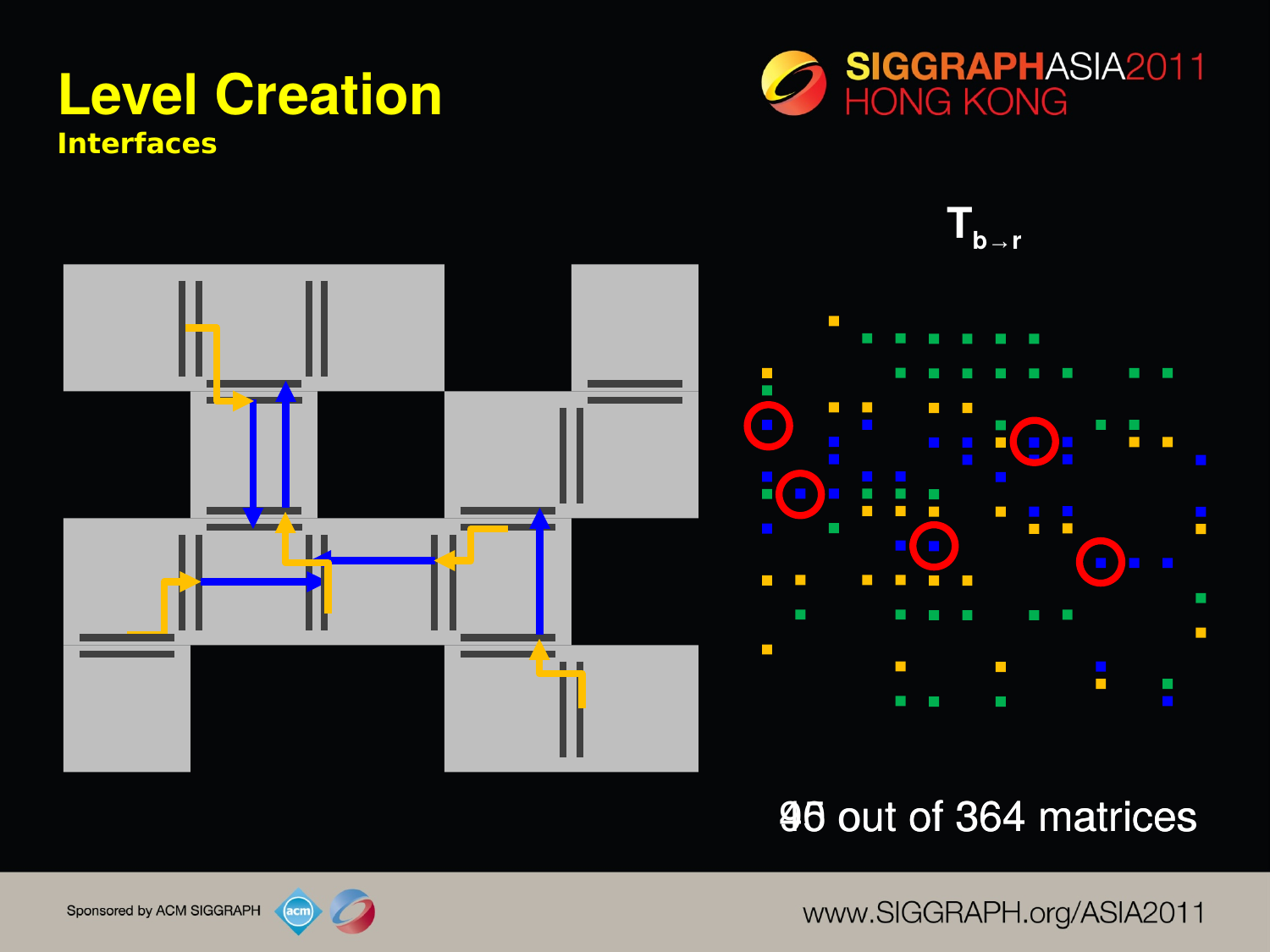

# Level Creation Interfaces
Tb→r

45 out of 364 matrices
90 out of 364 matrices